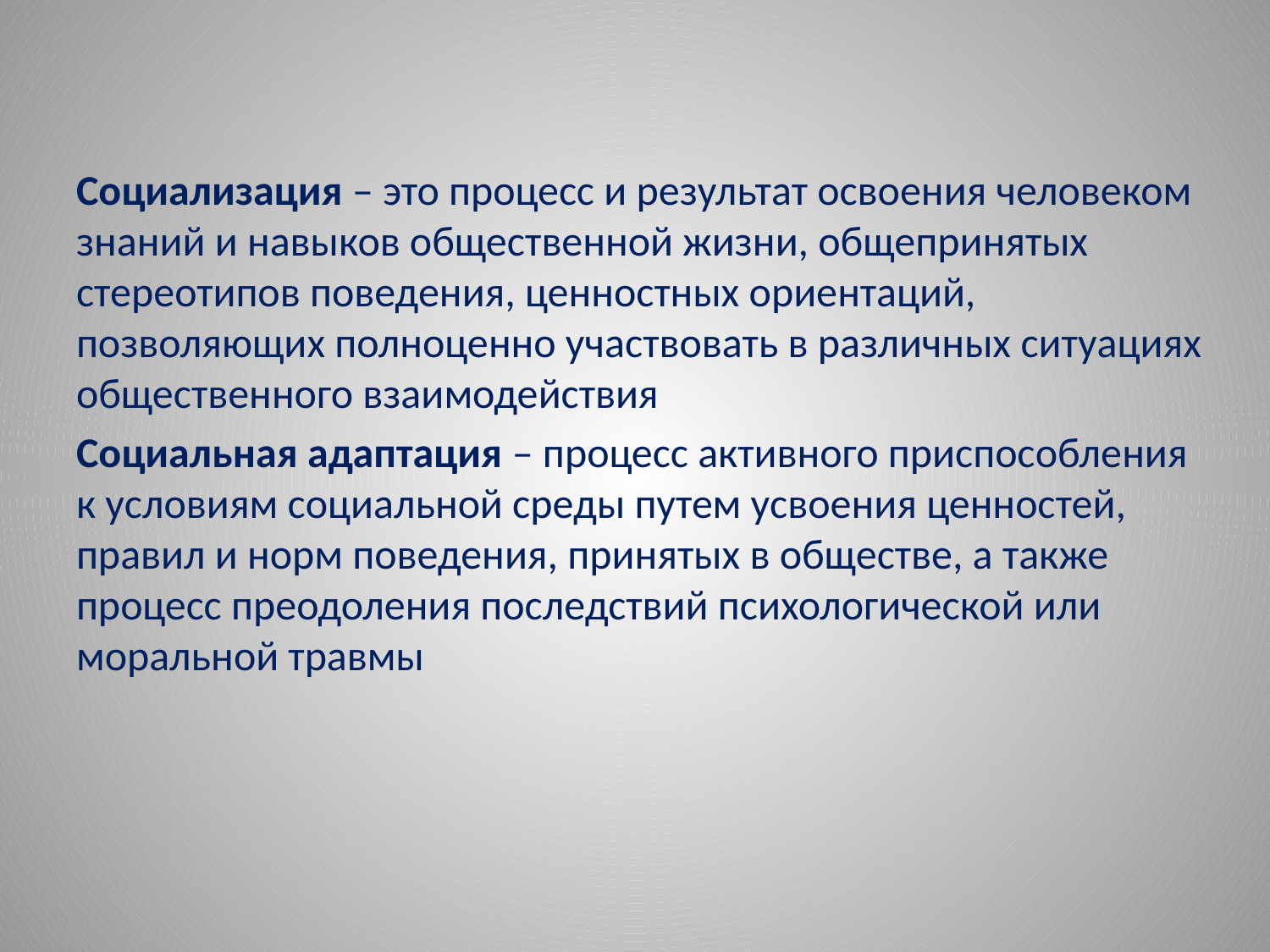

Социализация – это процесс и результат освоения человеком знаний и навыков общественной жизни, общепринятых стереотипов поведения, ценностных ориентаций, позволяющих полноценно участвовать в различных ситуациях общественного взаимодействия
Социальная адаптация – процесс активного приспособления к условиям социальной среды путем усвоения ценностей, правил и норм поведения, принятых в обществе, а также процесс преодоления последствий психологической или моральной травмы